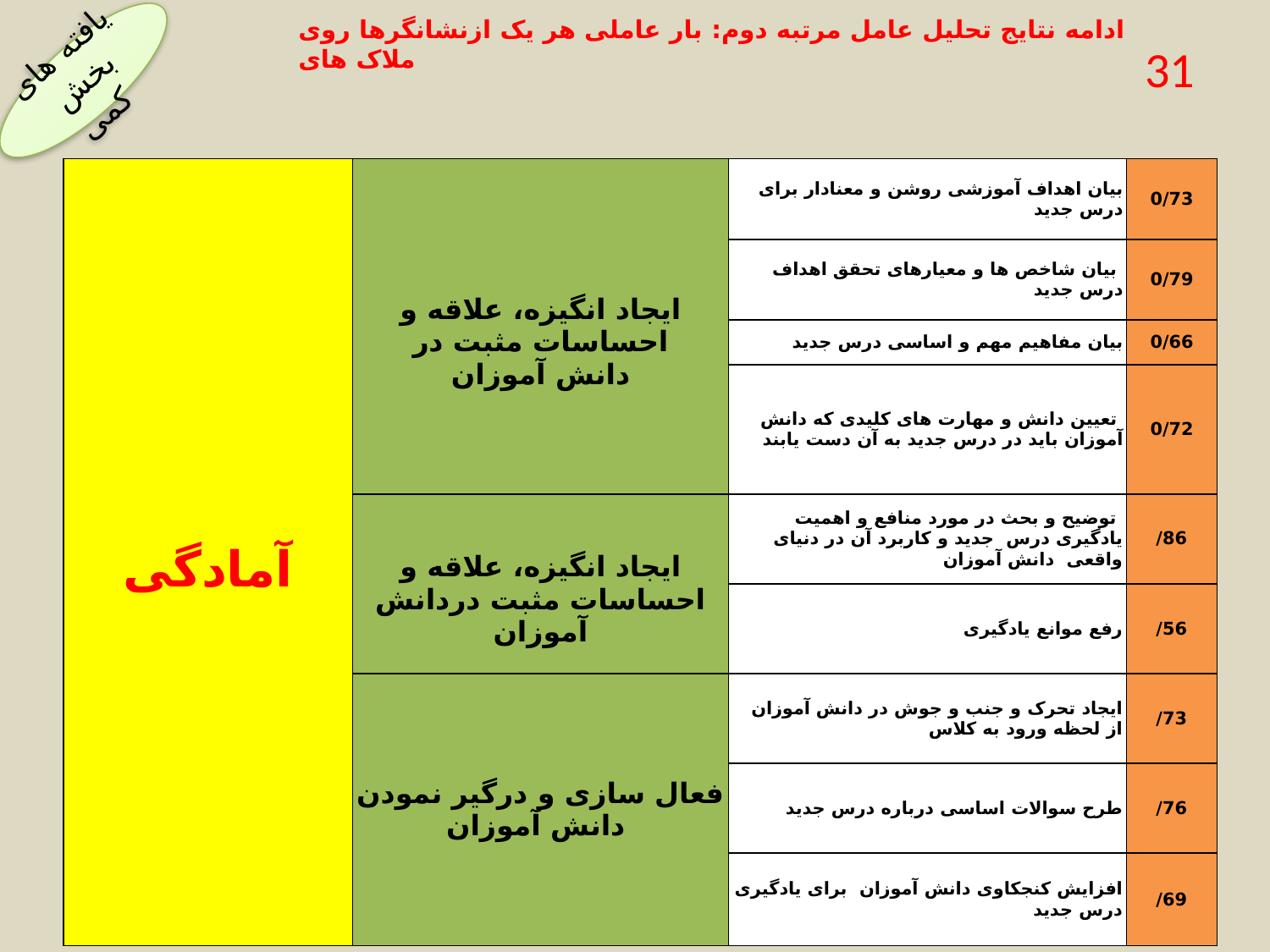

ادامه نتایج تحلیل عامل مرتبه دوم: بار عاملی هر یک ازنشانگرها روی ملاک های
31
یافته های بخش کمی
| آمادگی | ایجاد انگیزه، علاقه و احساسات مثبت در دانش آموزان | بیان اهداف آموزشی روشن و معنادار برای درس جدید | 0/73 |
| --- | --- | --- | --- |
|  |  | بیان شاخص ها و معیارهای تحقق اهداف درس جدید | 0/79 |
|  |  | بیان مفاهیم مهم و اساسی درس جدید | 0/66 |
|  |  | تعیین دانش و مهارت های کلیدی که دانش آموزان باید در درس جدید به آن دست یابند | 0/72 |
|  | ایجاد انگیزه، علاقه و احساسات مثبت دردانش آموزان | توضیح و بحث در مورد منافع و اهمیت یادگیری درس جدید و کاربرد آن در دنیای واقعی دانش آموزان | 86/ |
|  |  | رفع موانع یادگیری | 56/ |
|  | فعال سازی و درگیر نمودن دانش آموزان | ایجاد تحرک و جنب و جوش در دانش آموزان از لحظه ورود به کلاس | 73/ |
|  |  | طرح سوالات اساسی درباره درس جدید | 76/ |
|  |  | افزایش کنجکاوی دانش آموزان برای یادگیری درس جدید | 69/ |